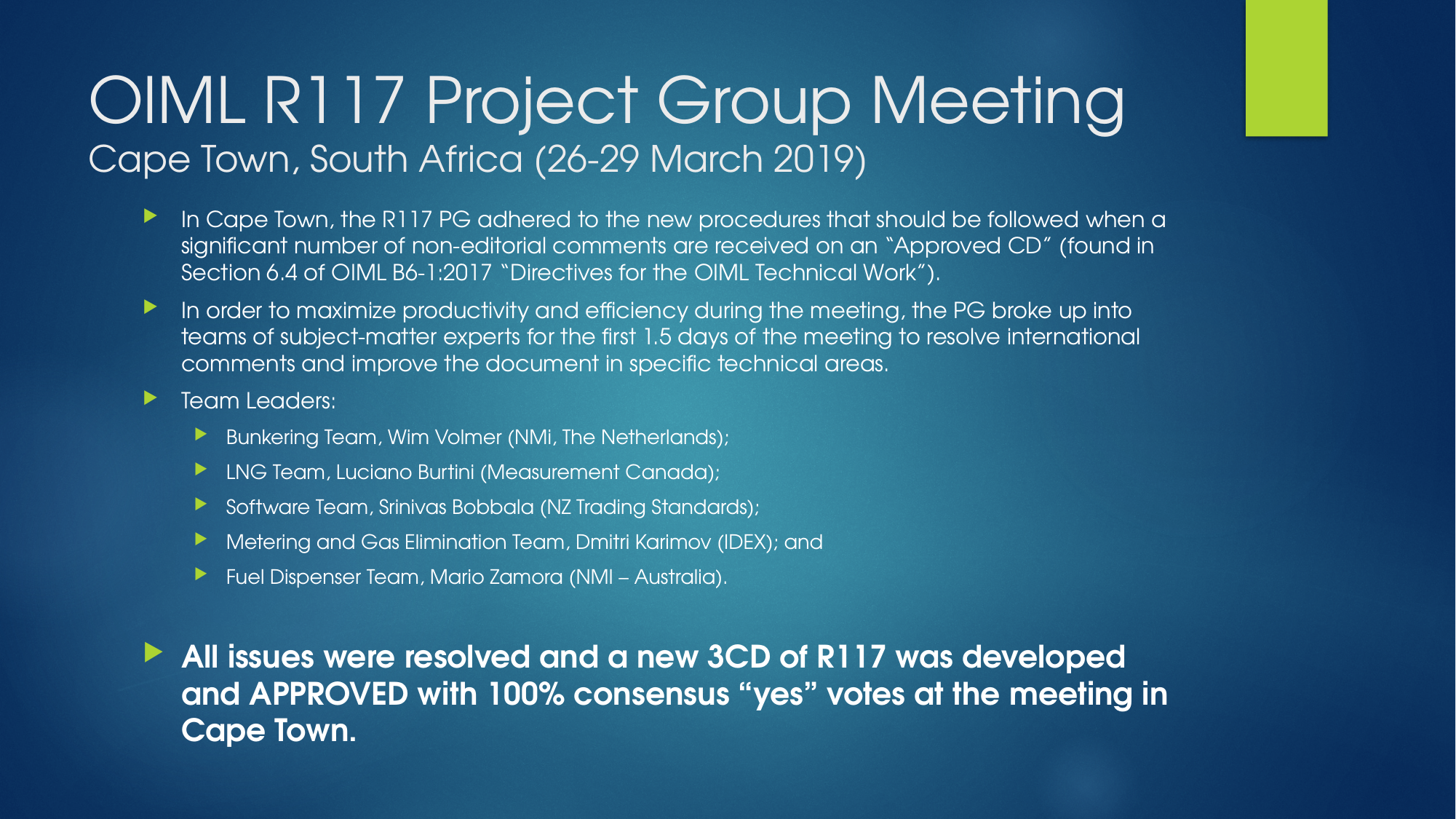

# OIML R117 Project Group Meeting Cape Town, South Africa (26-29 March 2019)
In Cape Town, the R117 PG adhered to the new procedures that should be followed when a significant number of non-editorial comments are received on an “Approved CD” (found in Section 6.4 of OIML B6-1:2017 “Directives for the OIML Technical Work”).
In order to maximize productivity and efficiency during the meeting, the PG broke up into teams of subject-matter experts for the first 1.5 days of the meeting to resolve international comments and improve the document in specific technical areas.
Team Leaders:
Bunkering Team, Wim Volmer (NMi, The Netherlands);
LNG Team, Luciano Burtini (Measurement Canada);
Software Team, Srinivas Bobbala (NZ Trading Standards);
Metering and Gas Elimination Team, Dmitri Karimov (IDEX); and
Fuel Dispenser Team, Mario Zamora (NMI – Australia).

All issues were resolved and a new 3CD of R117 was developed and APPROVED with 100% consensus “yes” votes at the meeting in Cape Town.